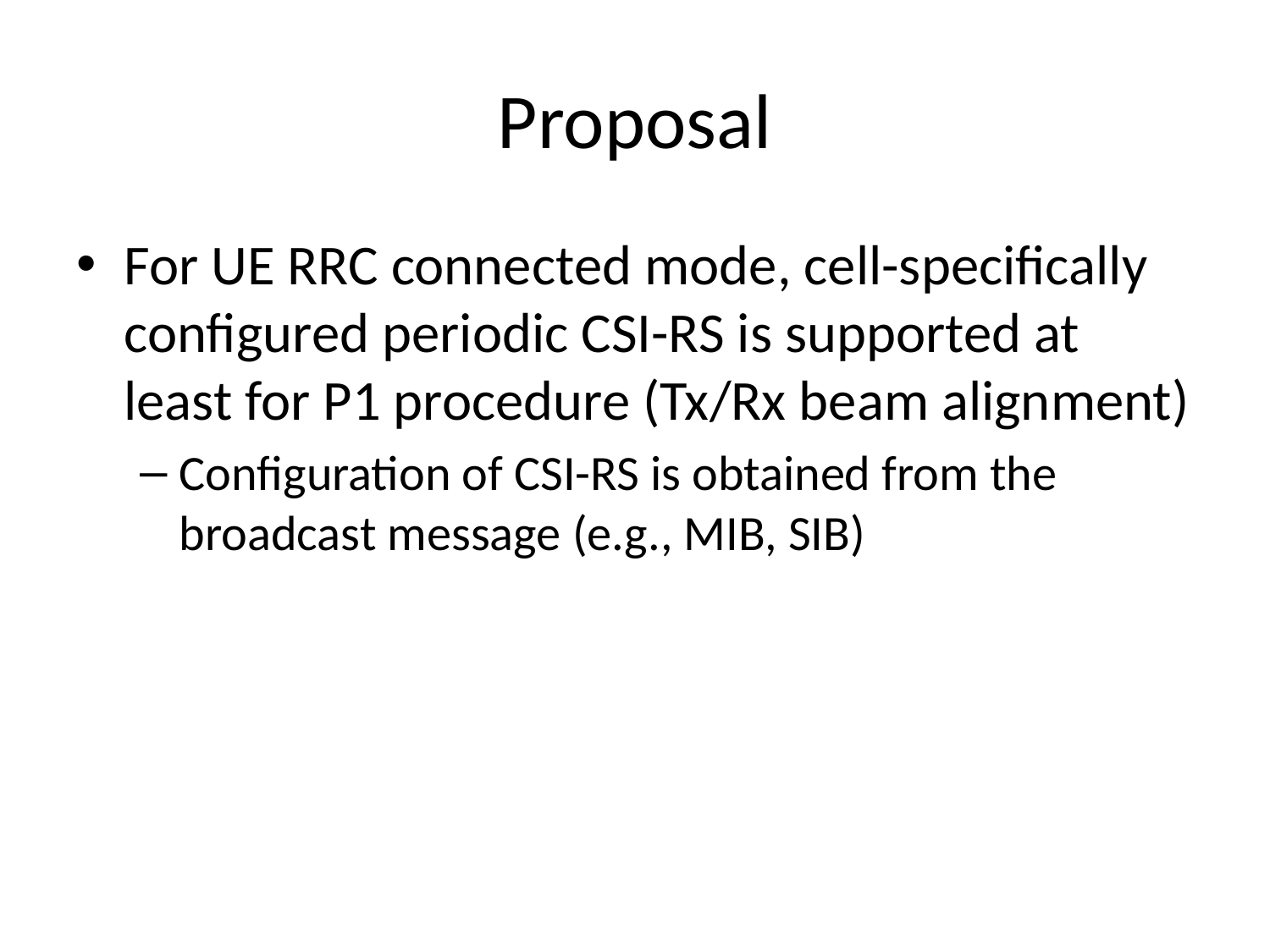

# Proposal
For UE RRC connected mode, cell-specifically configured periodic CSI-RS is supported at least for P1 procedure (Tx/Rx beam alignment)
Configuration of CSI-RS is obtained from the broadcast message (e.g., MIB, SIB)